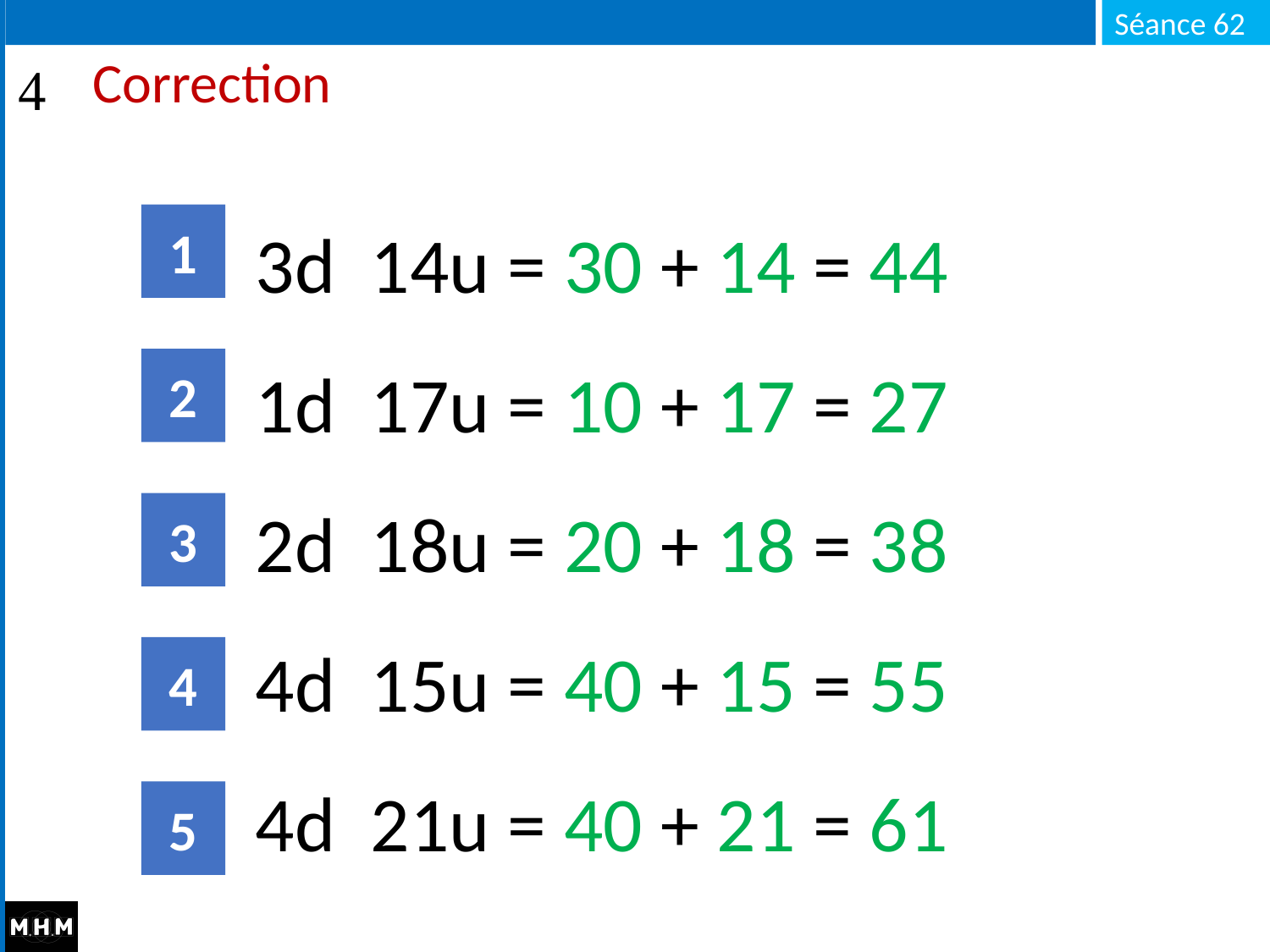

# Correction
3d  14u = 30 + 14 = 44
1d  17u = 10 + 17 = 27
2d  18u = 20 + 18 = 38
4d  15u = 40 + 15 = 55
4d  21u = 40 + 21 = 61

1
2
3
4
5